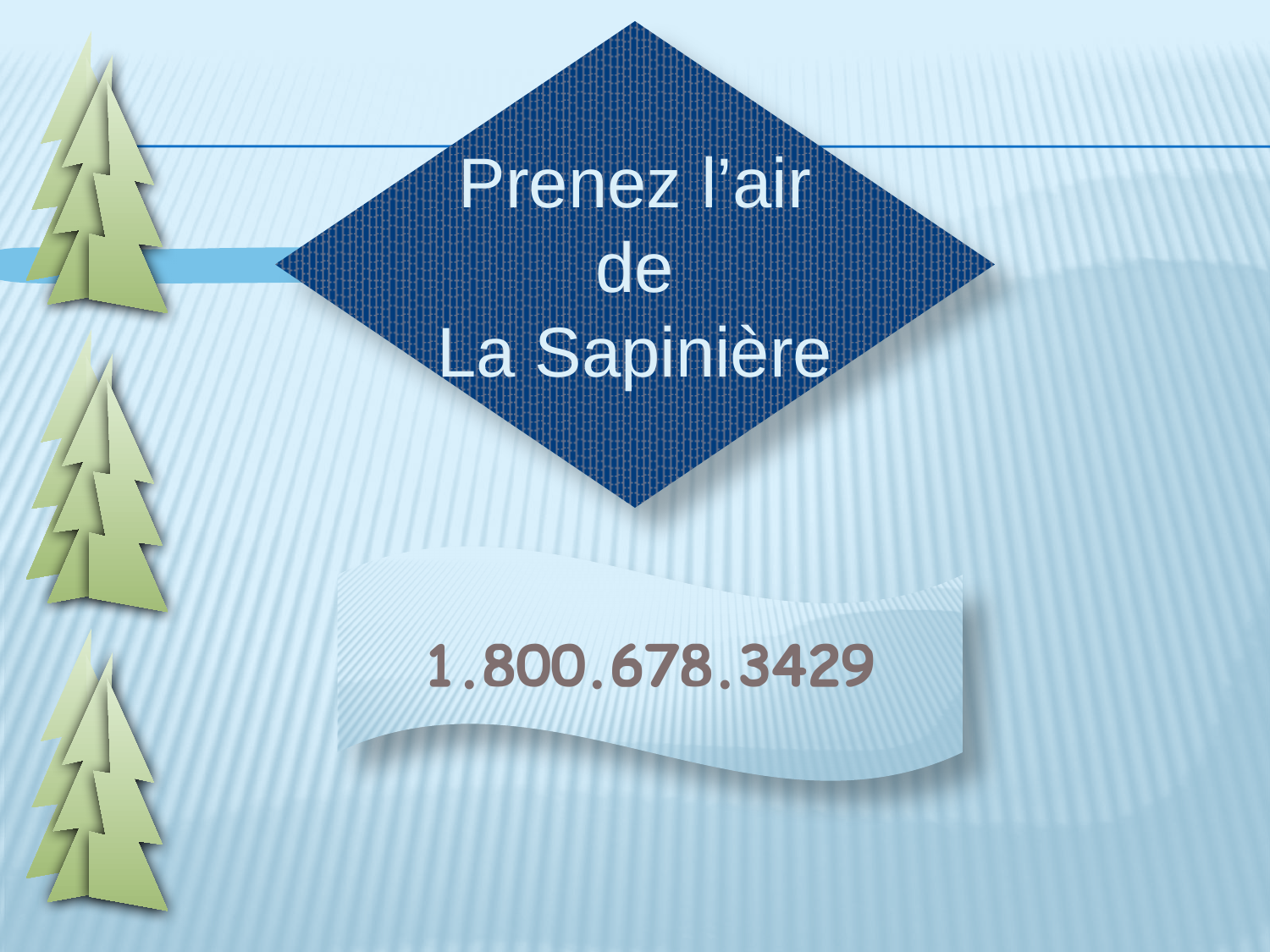

Prenez l’air
de
La Sapinière
1.800.678.3429
1.800.678.3429
Appelez-nous